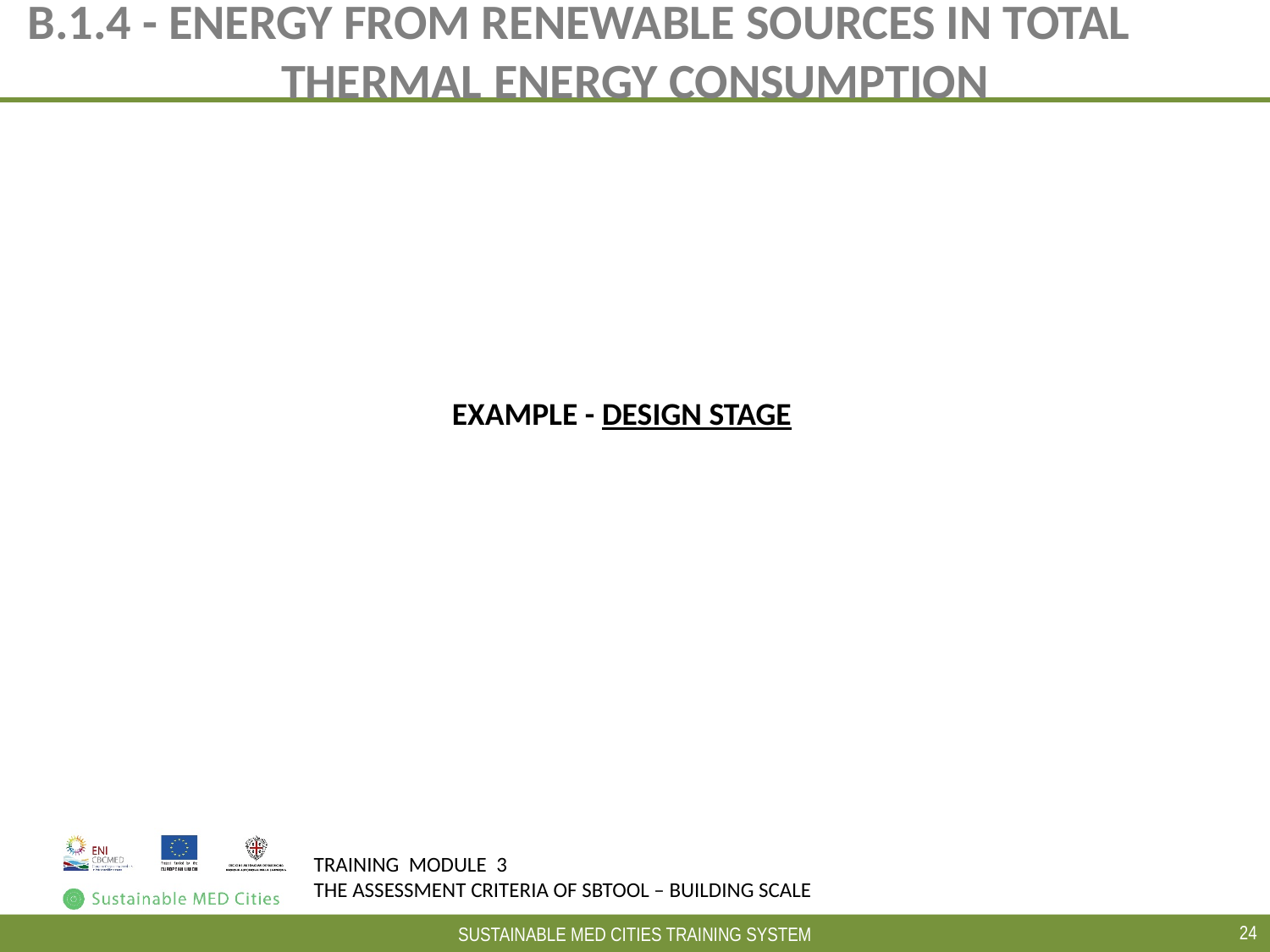

# B.1.4 - ENERGY FROM RENEWABLE SOURCES IN TOTAL           THERMAL ENERGY CONSUMPTION

EXAMPLE - DESIGN STAGE

24